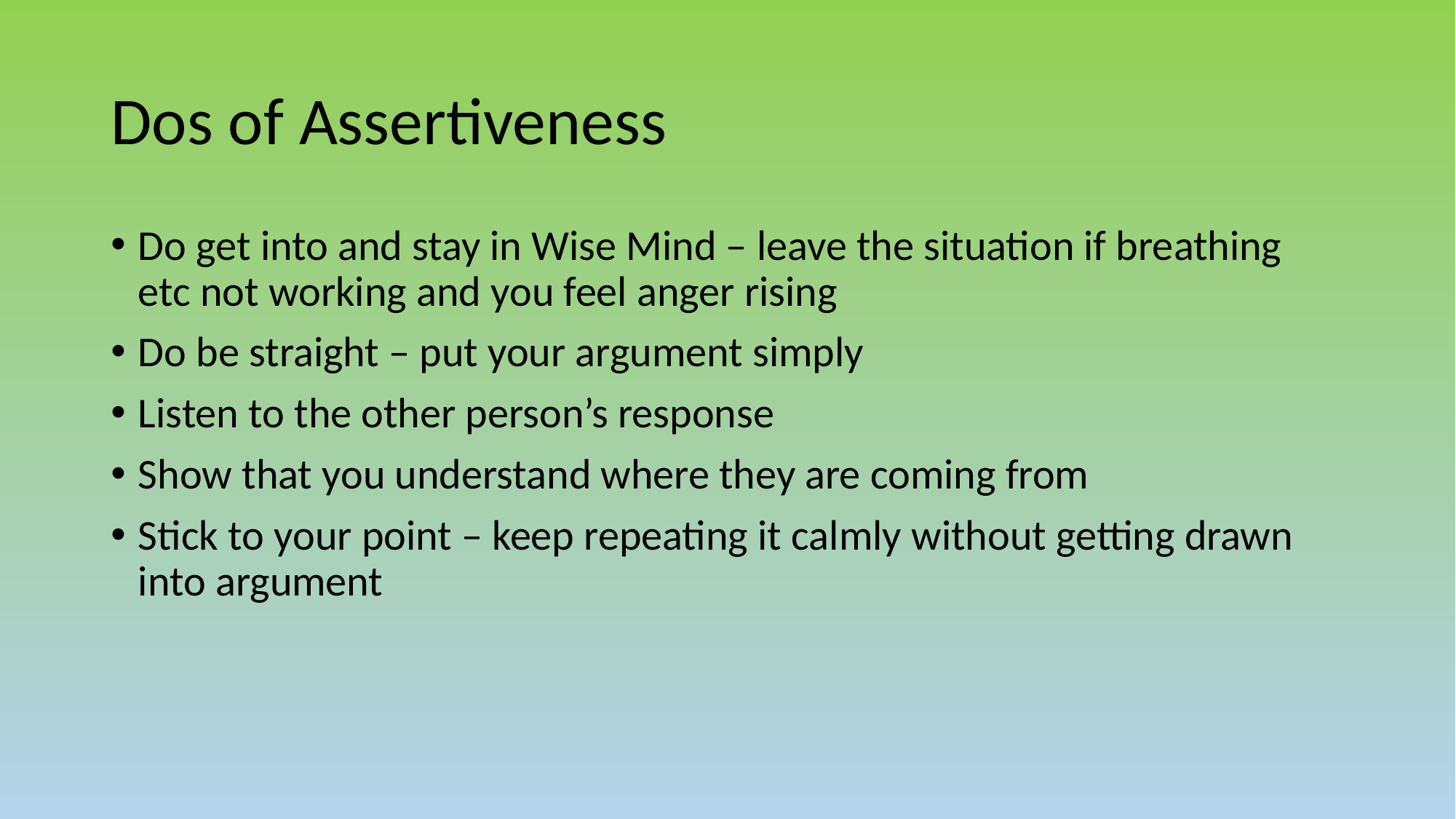

# Dos of Assertiveness
Do get into and stay in Wise Mind – leave the situation if breathing etc not working and you feel anger rising
Do be straight – put your argument simply
Listen to the other person’s response
Show that you understand where they are coming from
Stick to your point – keep repeating it calmly without getting drawn into argument